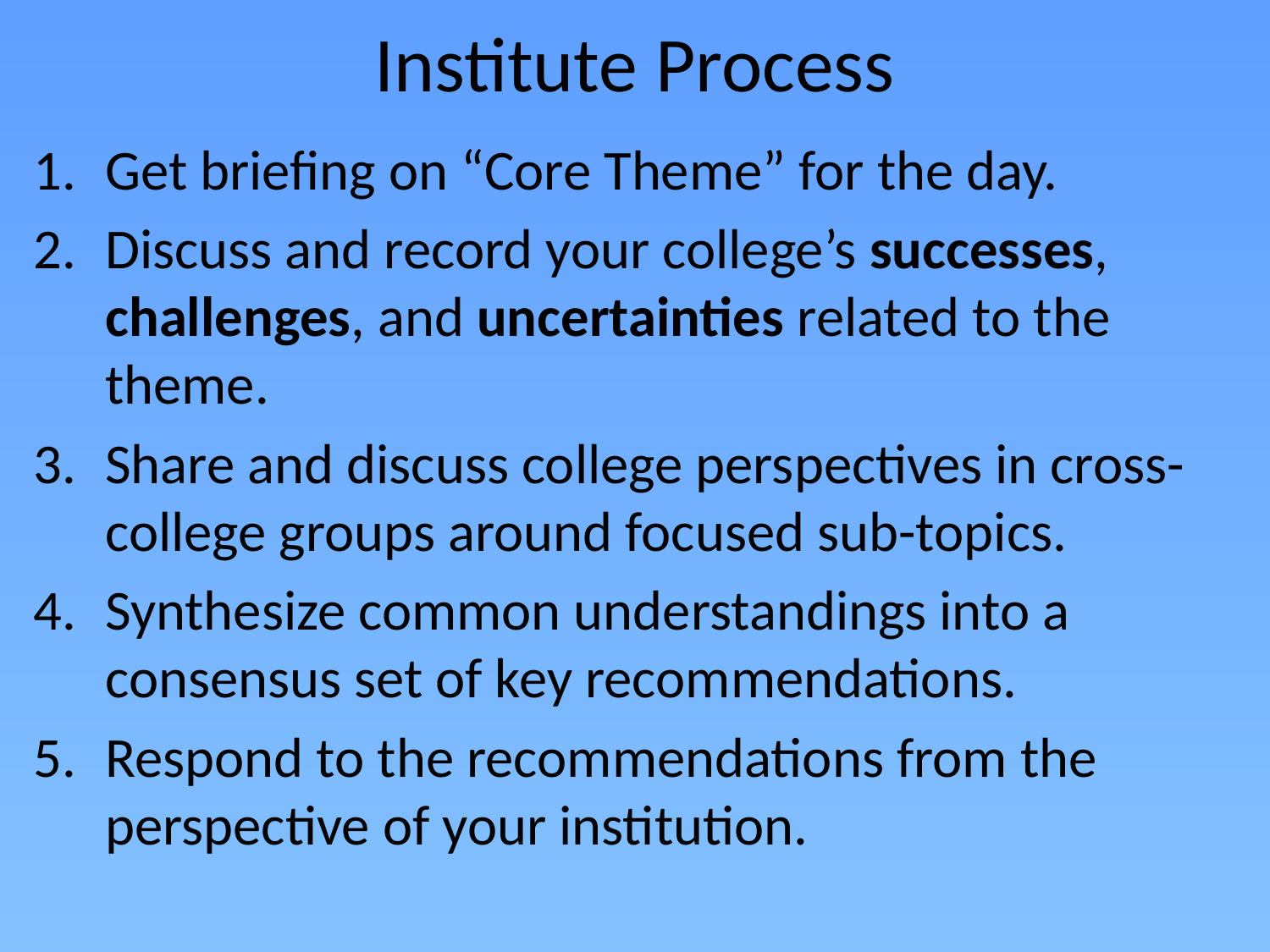

# Institute Process
Get briefing on “Core Theme” for the day.
Discuss and record your college’s successes, challenges, and uncertainties related to the theme.
Share and discuss college perspectives in cross-college groups around focused sub-topics.
Synthesize common understandings into a consensus set of key recommendations.
Respond to the recommendations from the perspective of your institution.